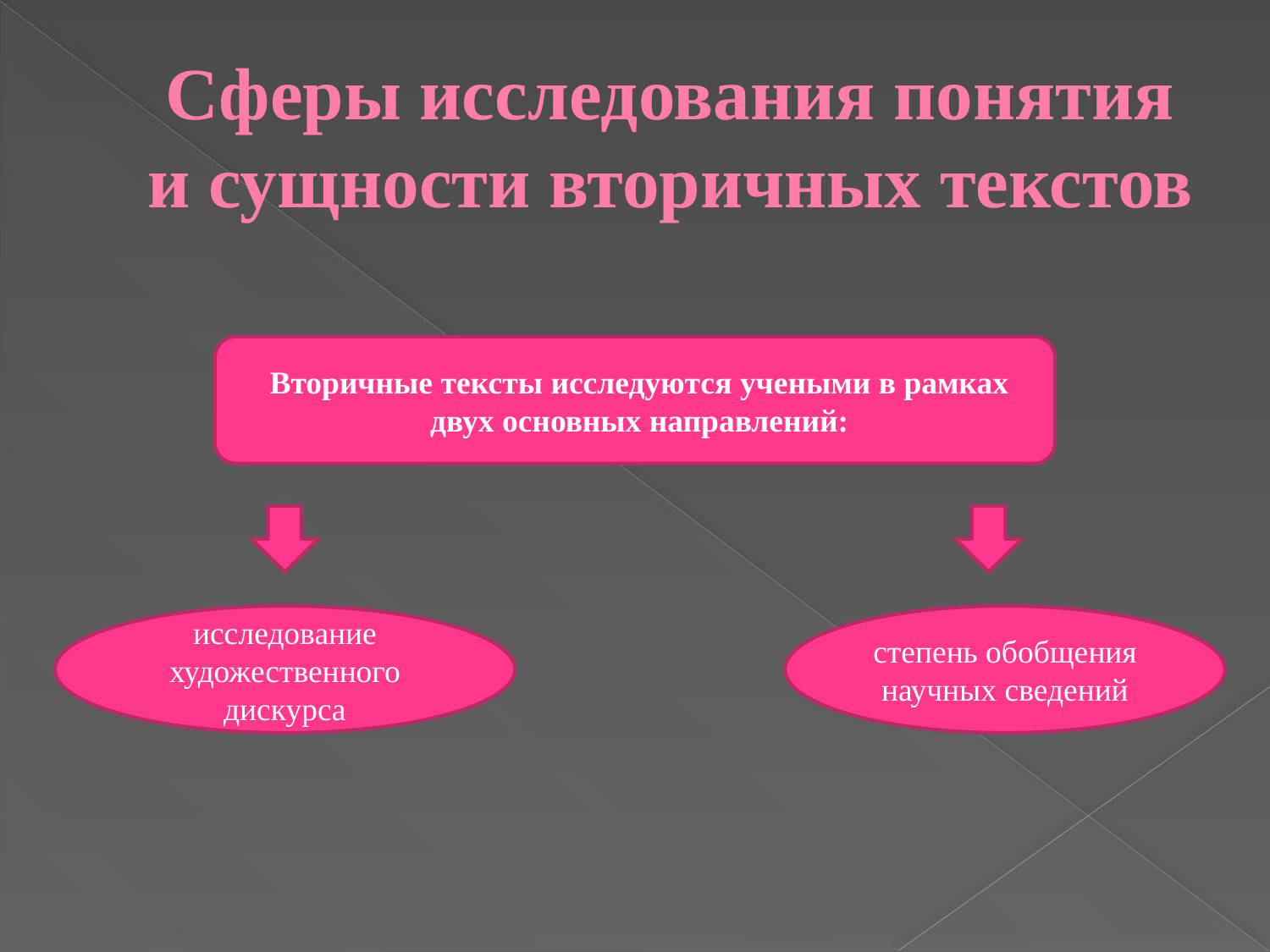

# Сферы исследования понятия и сущности вторичных текстов

Вторичные тексты исследуются учеными в рамках двух основных направлений:

исследование художественного дискурса
степень обобщения научных сведений